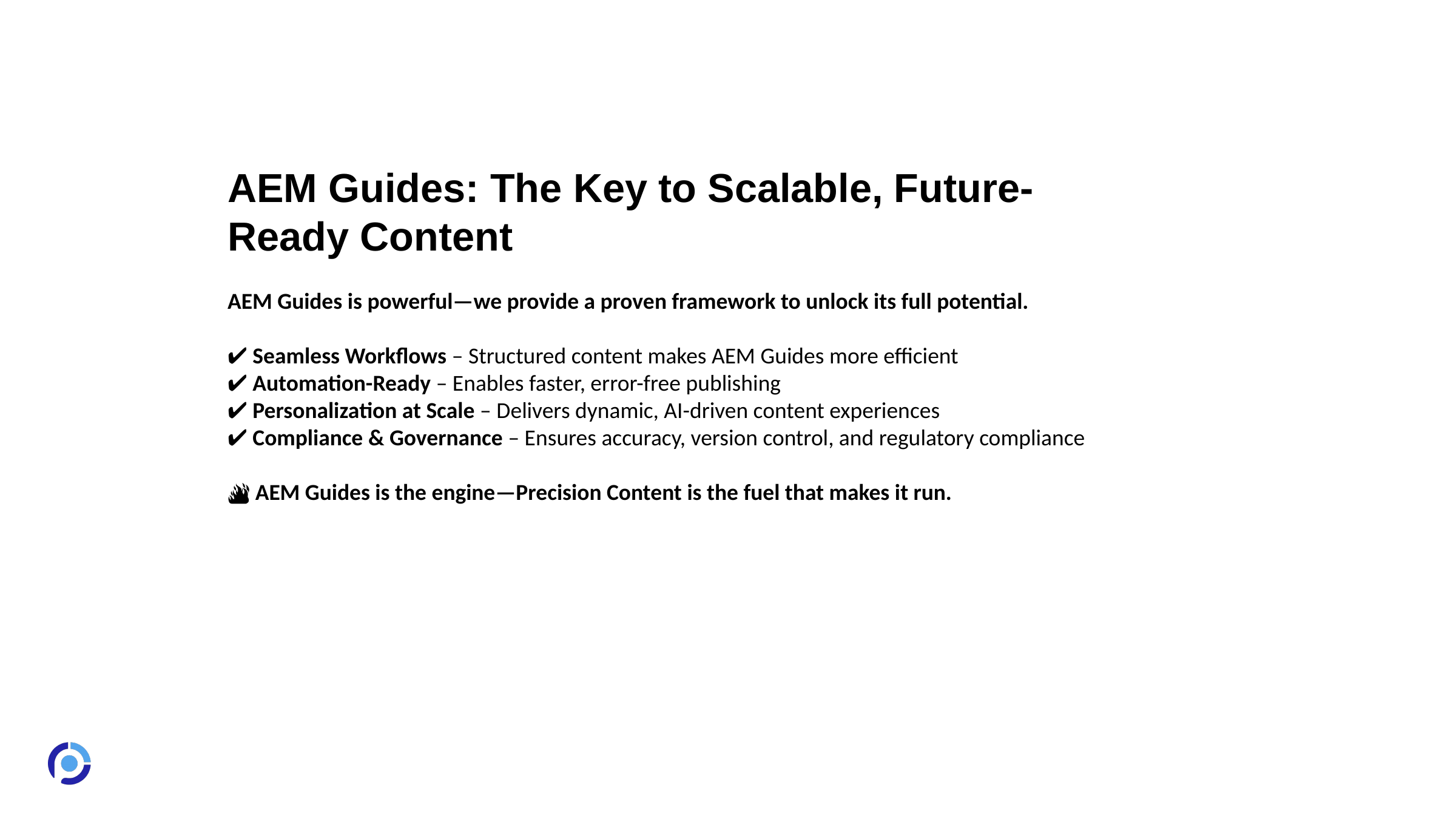

AEM Guides: The Key to Scalable, Future-Ready Content

AEM Guides is powerful—we provide a proven framework to unlock its full potential.

✔ Seamless Workflows – Structured content makes AEM Guides more efficient
✔ Automation-Ready – Enables faster, error-free publishing
✔ Personalization at Scale – Delivers dynamic, AI-driven content experiences
✔ Compliance & Governance – Ensures accuracy, version control, and regulatory compliance

🔥 AEM Guides is the engine—Precision Content is the fuel that makes it run.